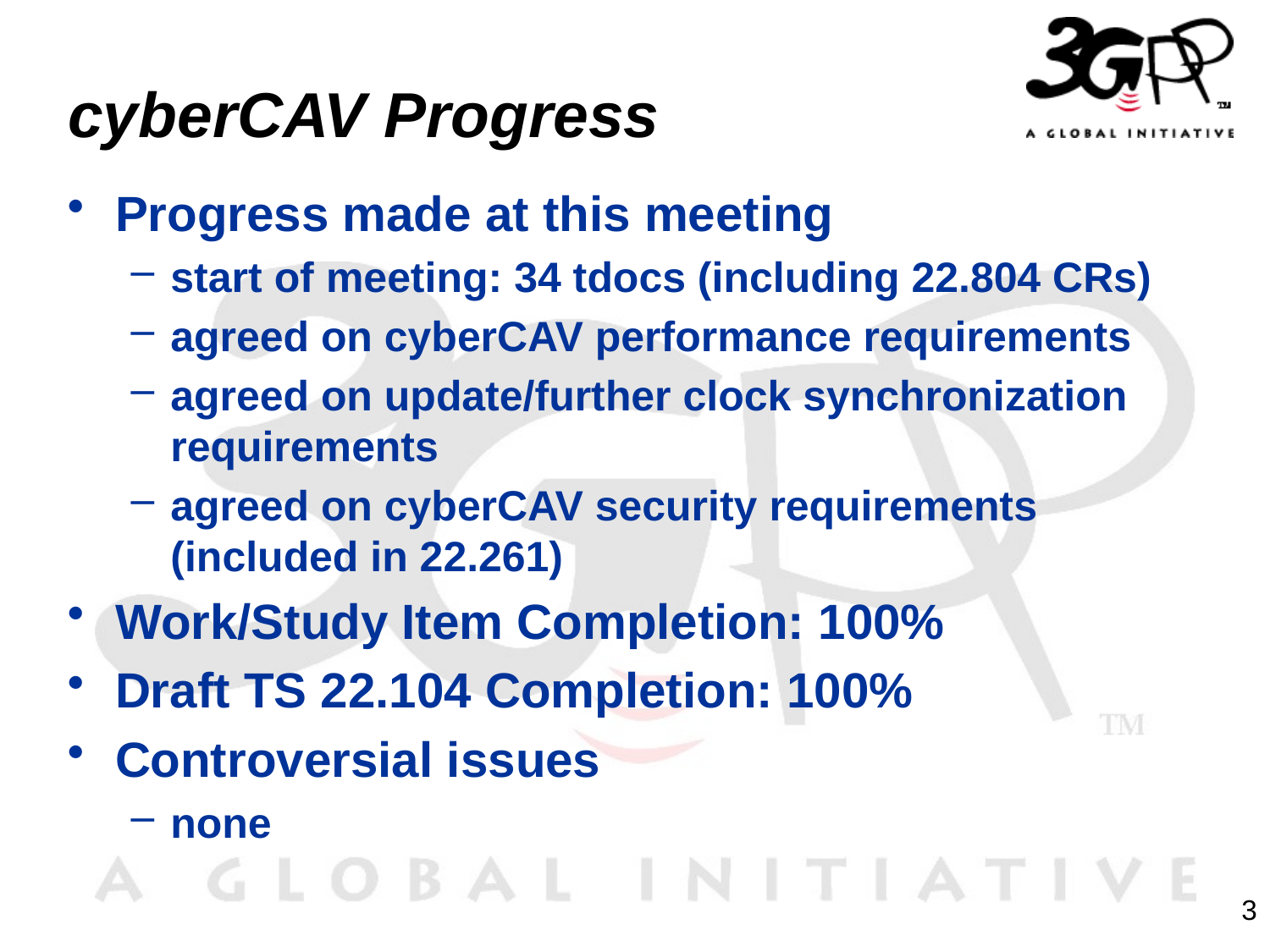

# cyberCAV Progress
Progress made at this meeting
start of meeting: 34 tdocs (including 22.804 CRs)
agreed on cyberCAV performance requirements
agreed on update/further clock synchronization requirements
agreed on cyberCAV security requirements (included in 22.261)
Work/Study Item Completion: 100%
Draft TS 22.104 Completion: 100%
Controversial issues
none
3